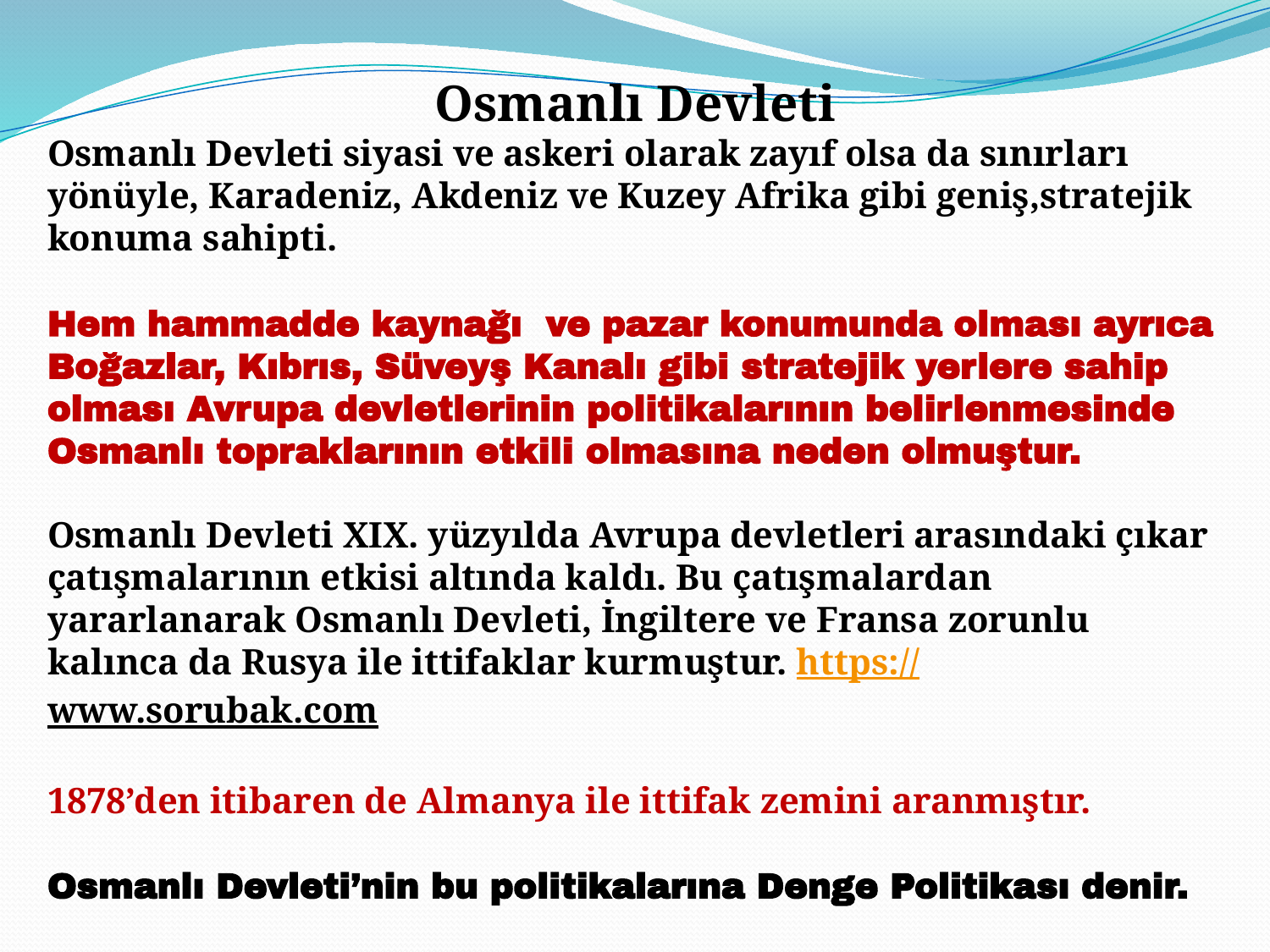

Osmanlı Devleti
Osmanlı Devleti siyasi ve askeri olarak zayıf olsa da sınırları yönüyle, Karadeniz, Akdeniz ve Kuzey Afrika gibi geniş,stratejik konuma sahipti.

Hem hammadde kaynağı  ve pazar konumunda olması ayrıca Boğazlar, Kıbrıs, Süveyş Kanalı gibi stratejik yerlere sahip olması Avrupa devletlerinin politikalarının belirlenmesinde Osmanlı topraklarının etkili olmasına neden olmuştur.

Osmanlı Devleti XIX. yüzyılda Avrupa devletleri arasındaki çıkar çatışmalarının etkisi altında kaldı. Bu çatışmalardan yararlanarak Osmanlı Devleti, İngiltere ve Fransa zorunlu kalınca da Rusya ile ittifaklar kurmuştur. https://www.sorubak.com

1878’den itibaren de Almanya ile ittifak zemini aranmıştır.

Osmanlı Devleti’nin bu politikalarına Denge Politikası denir.